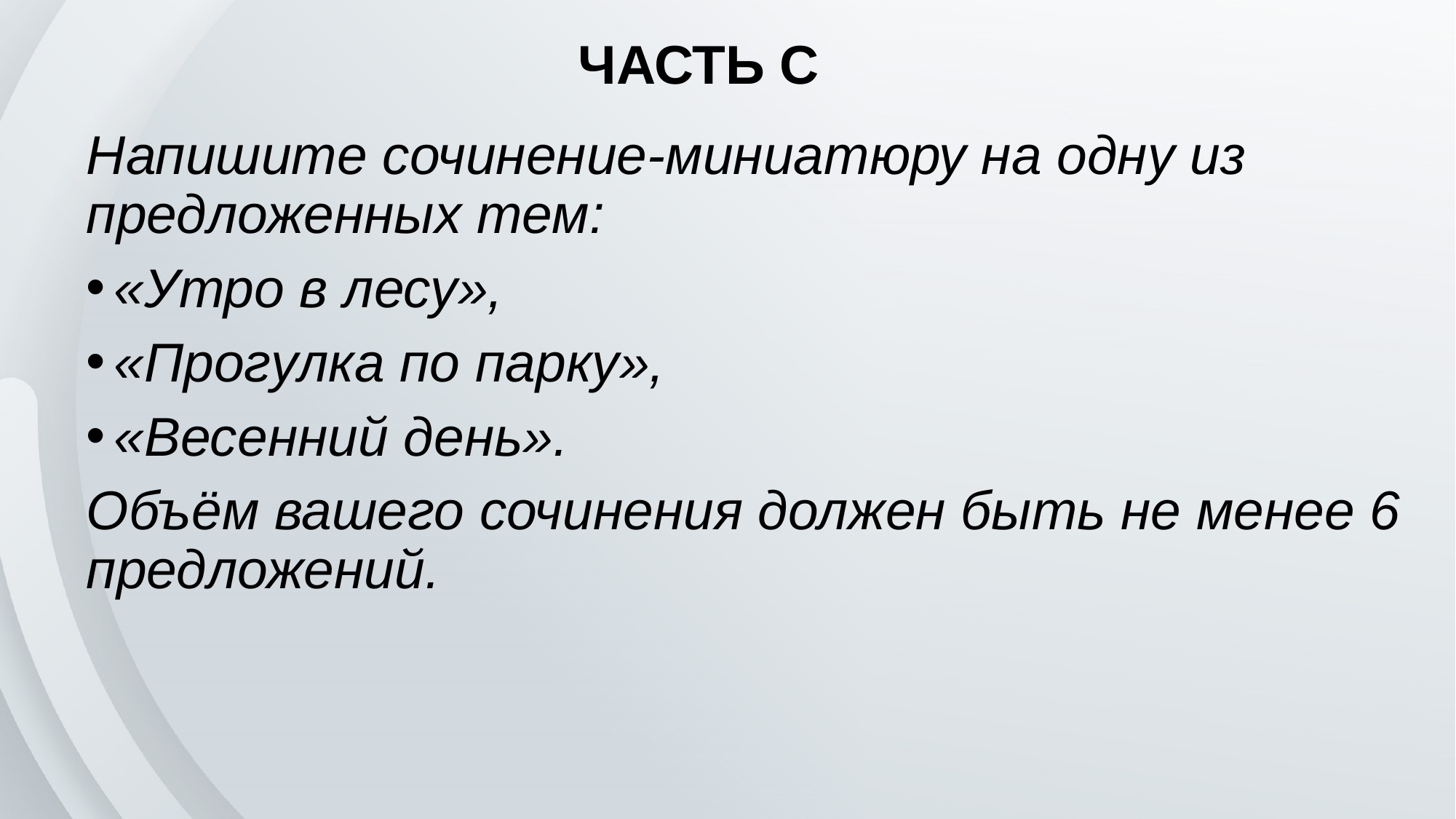

# ЧАСТЬ С
Напишите сочинение-миниатюру на одну из предложенных тем:
«Утро в лесу»,
«Прогулка по парку»,
«Весенний день».
Объём вашего сочинения должен быть не менее 6 предложений.